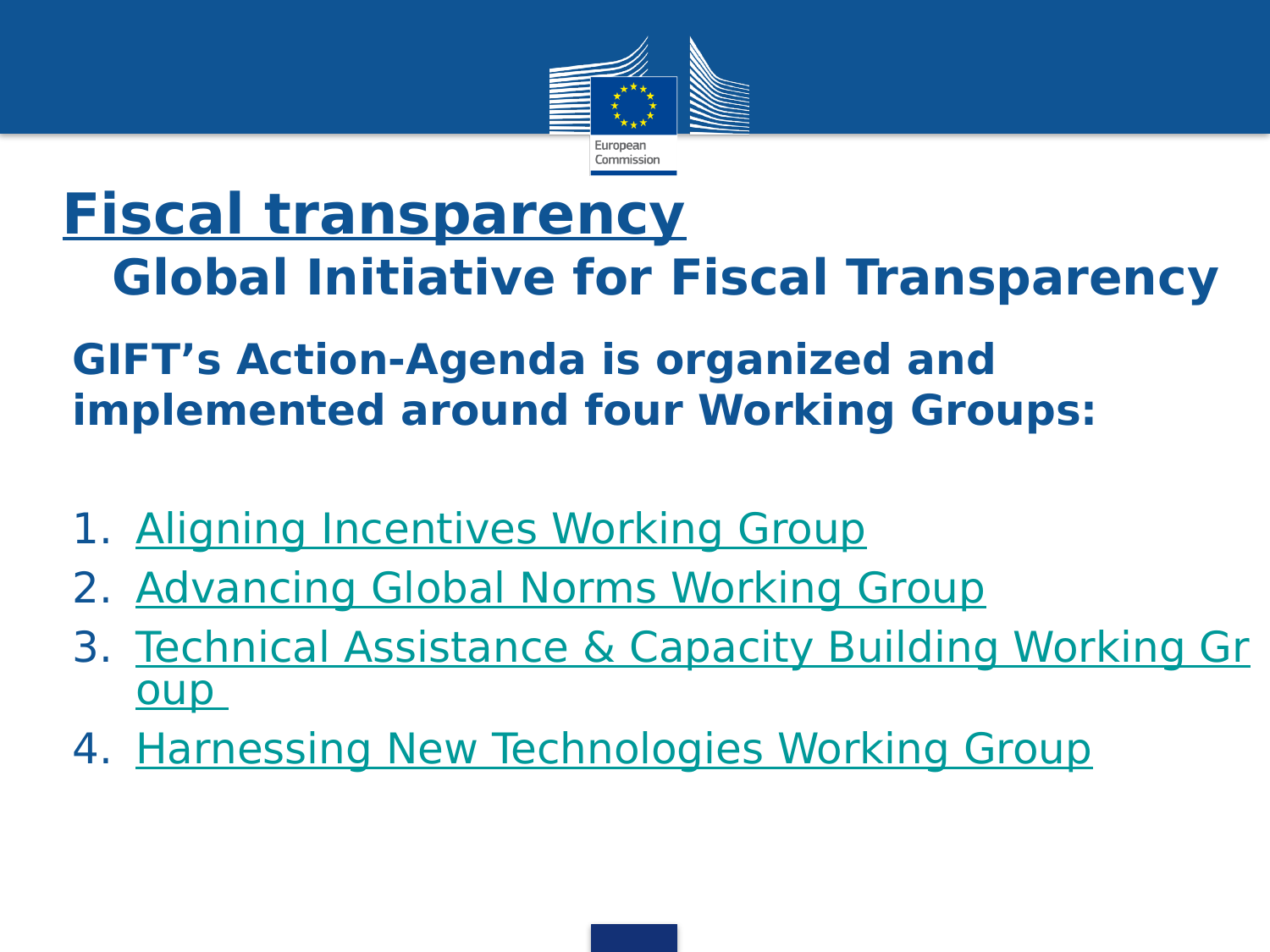

# Fiscal transparency Global Initiative for Fiscal Transparency
GIFT’s Action-Agenda is organized and implemented around four Working Groups:

Aligning Incentives Working Group
Advancing Global Norms Working Group
Technical Assistance & Capacity Building Working Group
Harnessing New Technologies Working Group